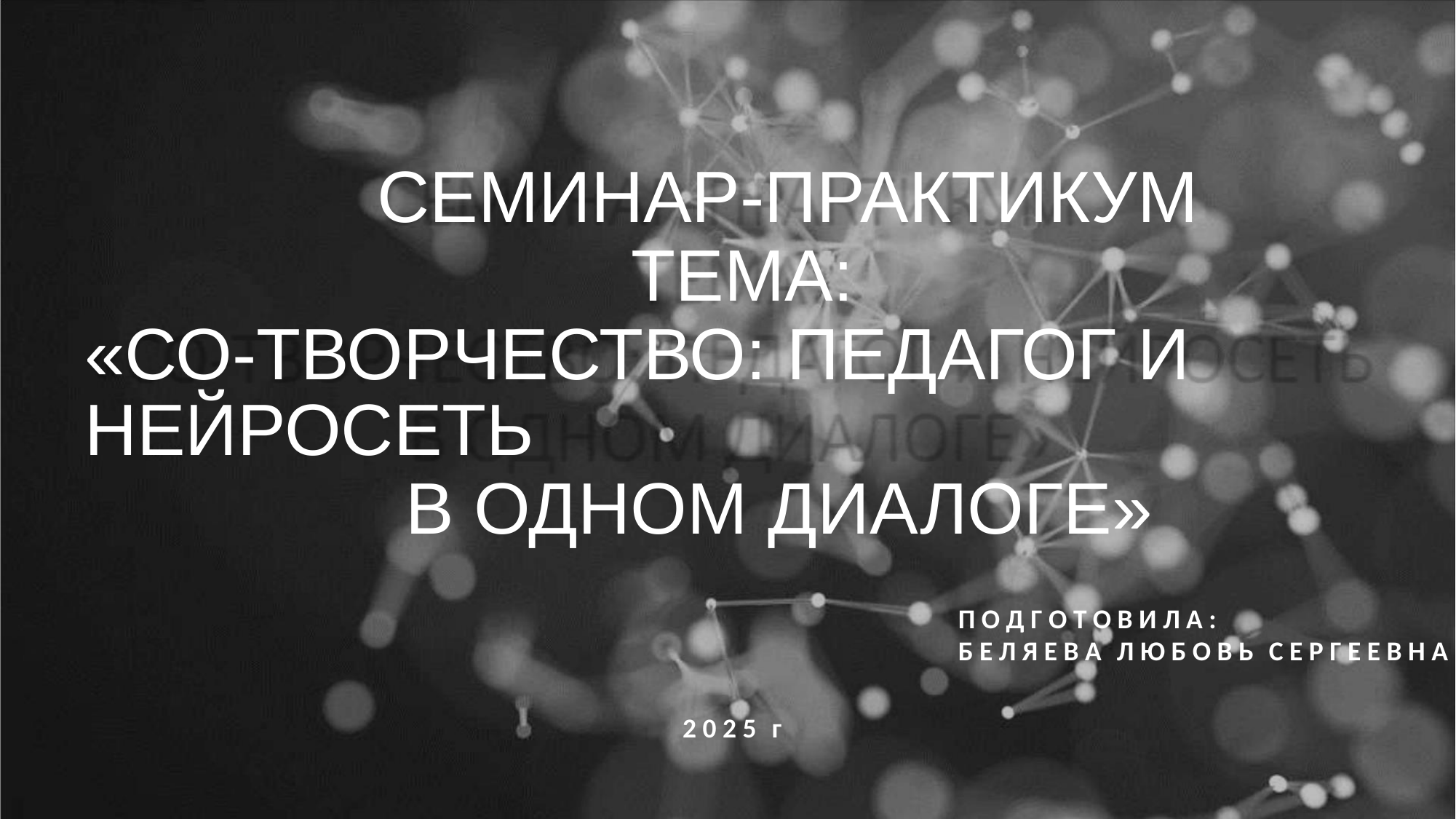

СЕМИНАР-ПРАКТИКУМ
ТЕМА:
«СО-ТВОРЧЕСТВО: ПЕДАГОГ И НЕЙРОСЕТЬ
В ОДНОМ ДИАЛОГЕ»
П О Д Г О Т О В И Л А :
Б Е Л Я Е В А Л Ю Б О В Ь С Е Р Г Е Е В Н А
2 0 2 5 г